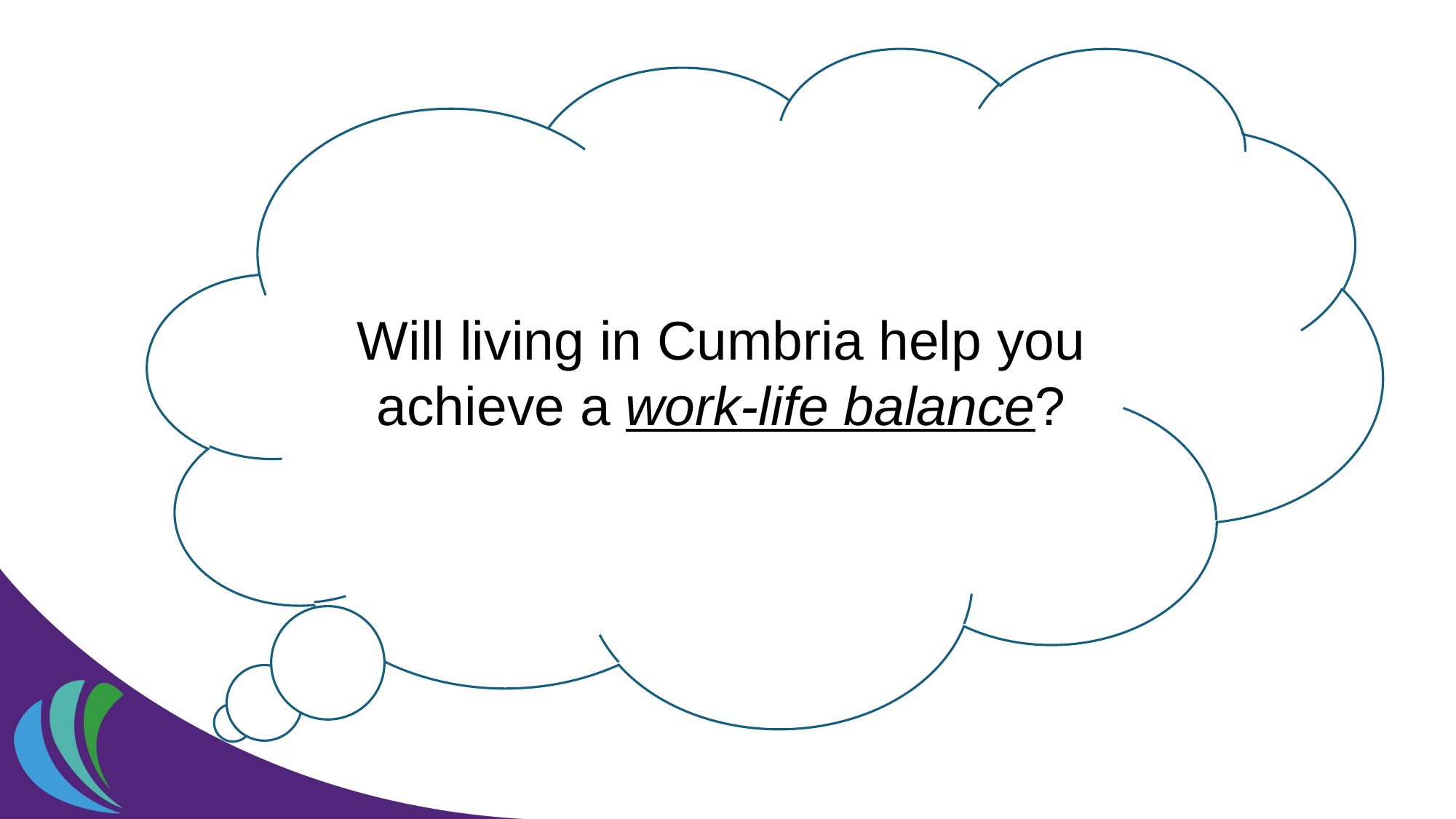

Will living in Cumbria help you achieve a work-life balance?